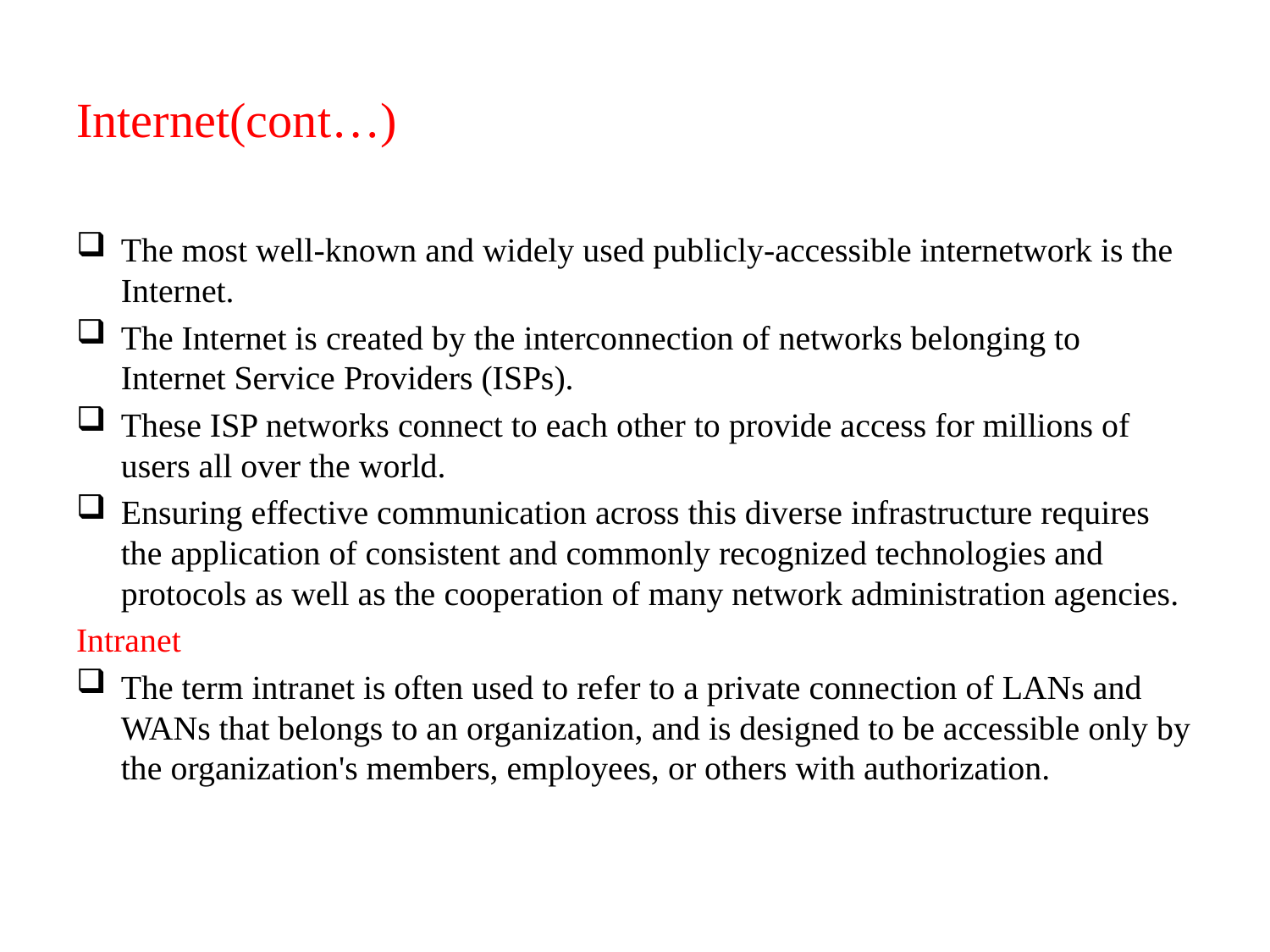

# Internet(cont…)
The most well-known and widely used publicly-accessible internetwork is the Internet.
The Internet is created by the interconnection of networks belonging to Internet Service Providers (ISPs).
These ISP networks connect to each other to provide access for millions of users all over the world.
Ensuring effective communication across this diverse infrastructure requires the application of consistent and commonly recognized technologies and protocols as well as the cooperation of many network administration agencies.
Intranet
The term intranet is often used to refer to a private connection of LANs and WANs that belongs to an organization, and is designed to be accessible only by the organization's members, employees, or others with authorization.